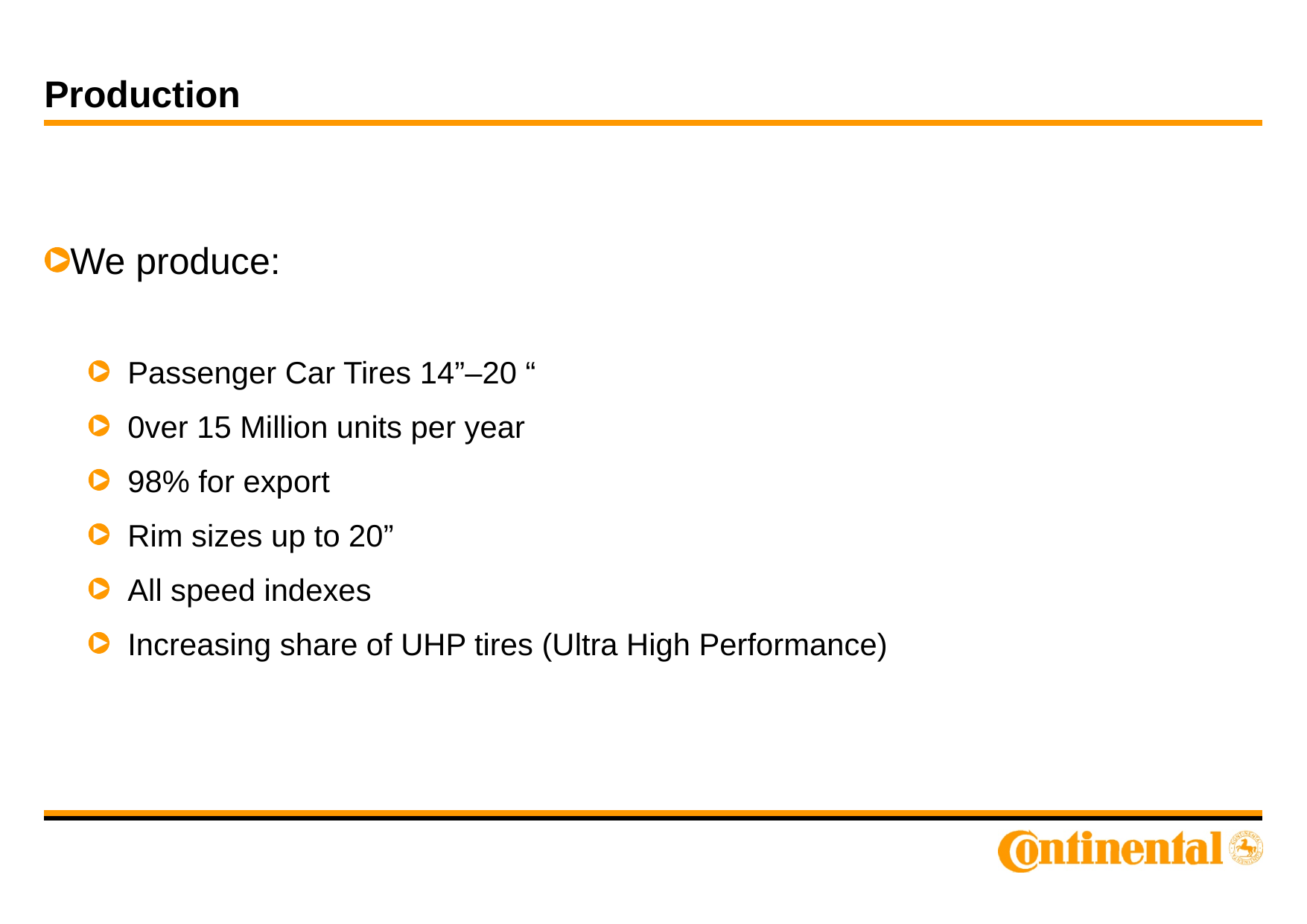

# Production

We produce:

  Passenger Car Tires 14”–20 “
  0ver 15 Million units per year
  98% for export
  Rim sizes up to 20”
  All speed indexes
  Increasing share of UHP tires (Ultra High Performance)